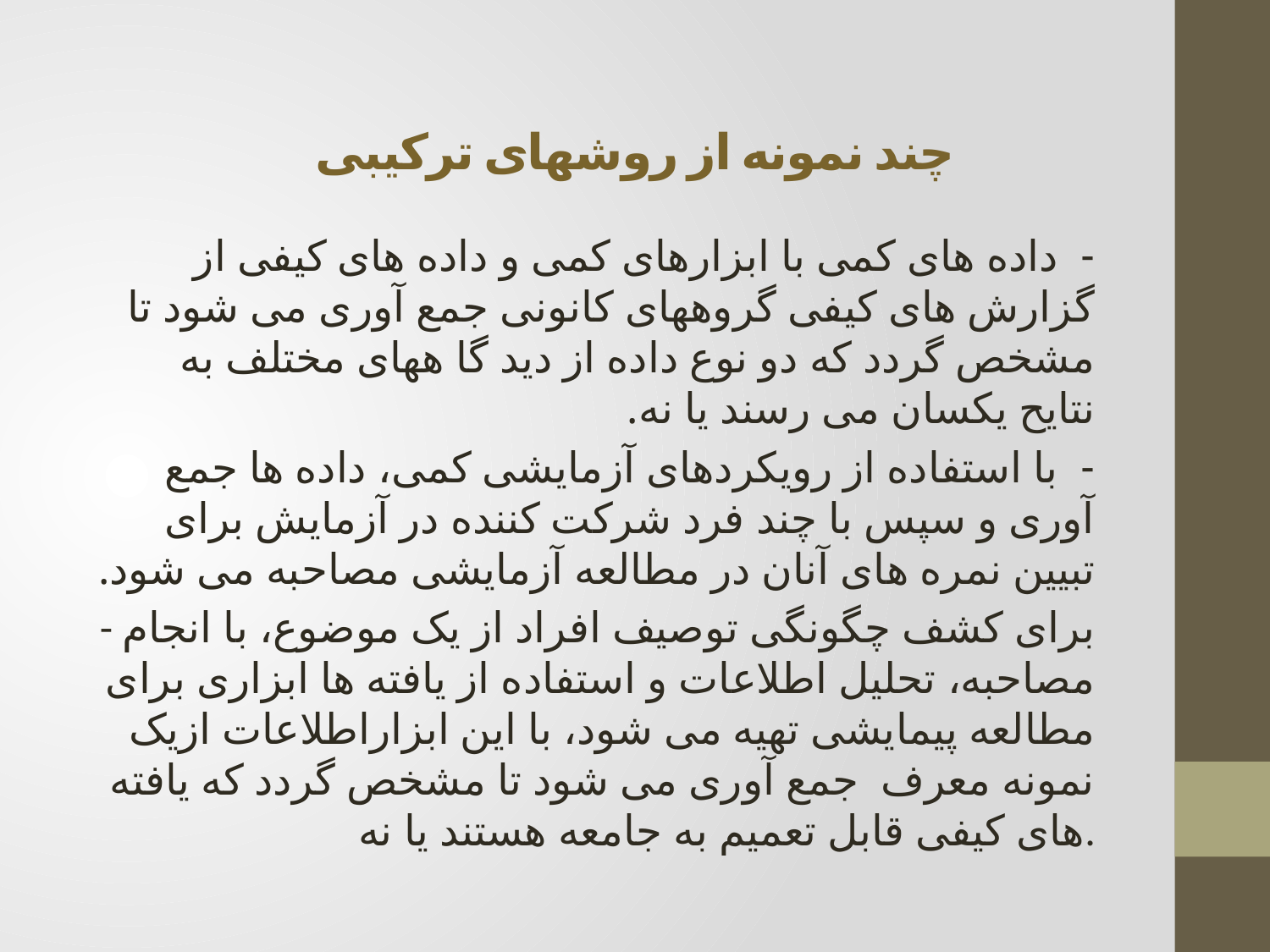

# چند نمونه از روشهای ترکیبی
-  داده های کمی با ابزارهای کمی و داده های کیفی از گزارش های کیفی گروههای کانونی جمع آوری می شود تا مشخص گردد که دو نوع داده از دید گا ههای مختلف به نتایح یکسان می رسند یا نه.
-  با استفاده از رویکردهای آزمایشی کمی، داده ها جمع آوری و سپس با چند فرد شرکت کننده در آزمایش برای تبیین نمره های آنان در مطالعه آزمایشی مصاحبه می شود.
- برای کشف چگونگی توصیف افراد از یک موضوع، با انجام مصاحبه، تحلیل اطلاعات و استفاده از یافته ها ابزاری برای مطالعه پیمایشی تهیه می شود، با این ابزاراطلاعات ازیک نمونه معرف  جمع آوری می شود تا مشخص گردد که یافته های کیفی قابل تعمیم به جامعه هستند یا نه.